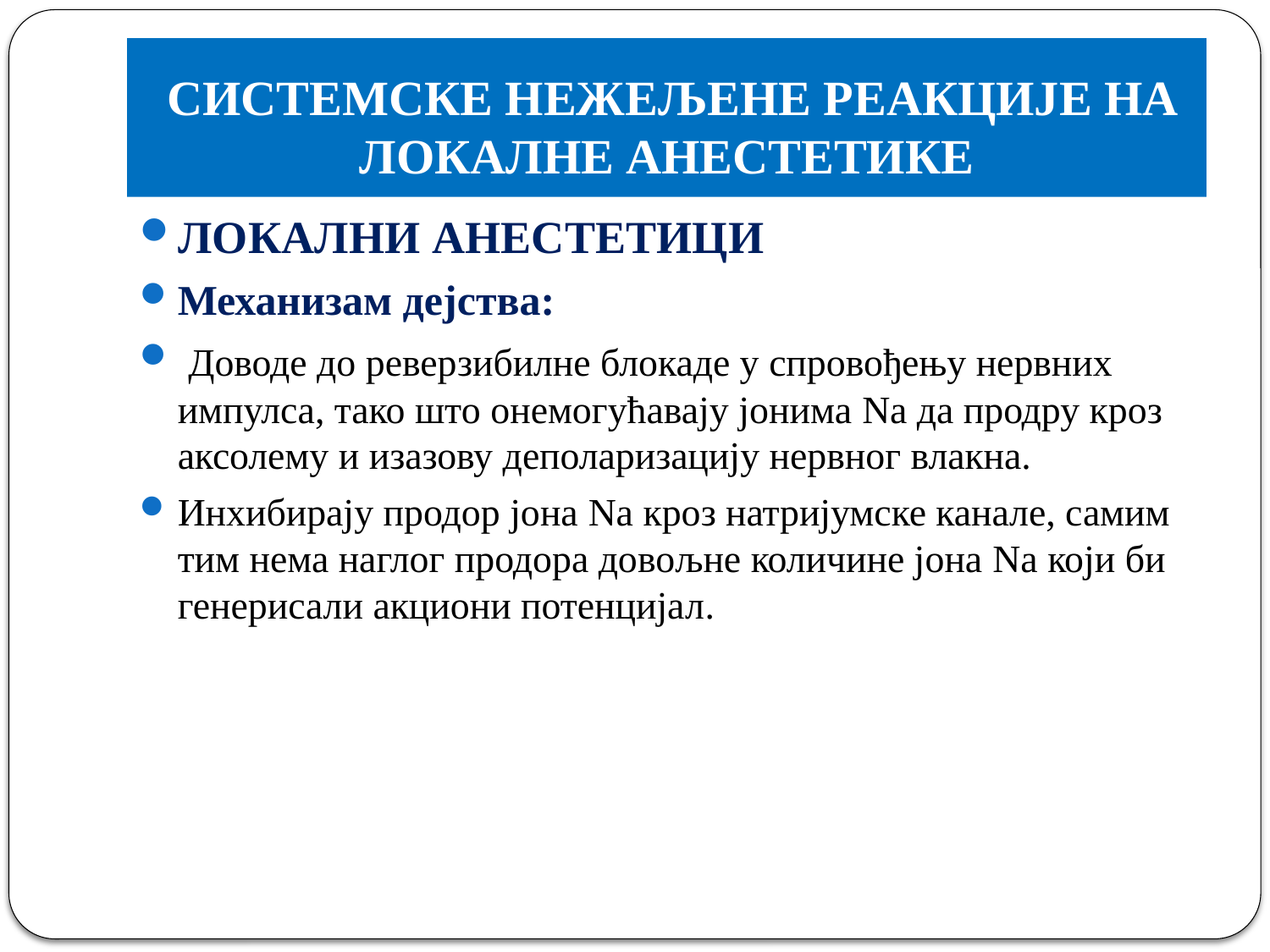

# СИСТЕМСКЕ НЕЖЕЉЕНЕ РЕАКЦИЈЕ НА ЛОКАЛНЕ АНЕСТЕТИКЕ
ЛОКАЛНИ АНЕСТЕТИЦИ
Механизам дејства:
 Доводе до реверзибилне блокаде у спровођењу нервних импулса, тако што онемогућавају јонима Na да продру кроз аксолему и изазову деполаризацију нервног влакна.
Инхибирају продор јона Na кроз натријумске канале, самим тим нема наглог продора довољне количине јона Na који би генерисали акциони потенцијал.